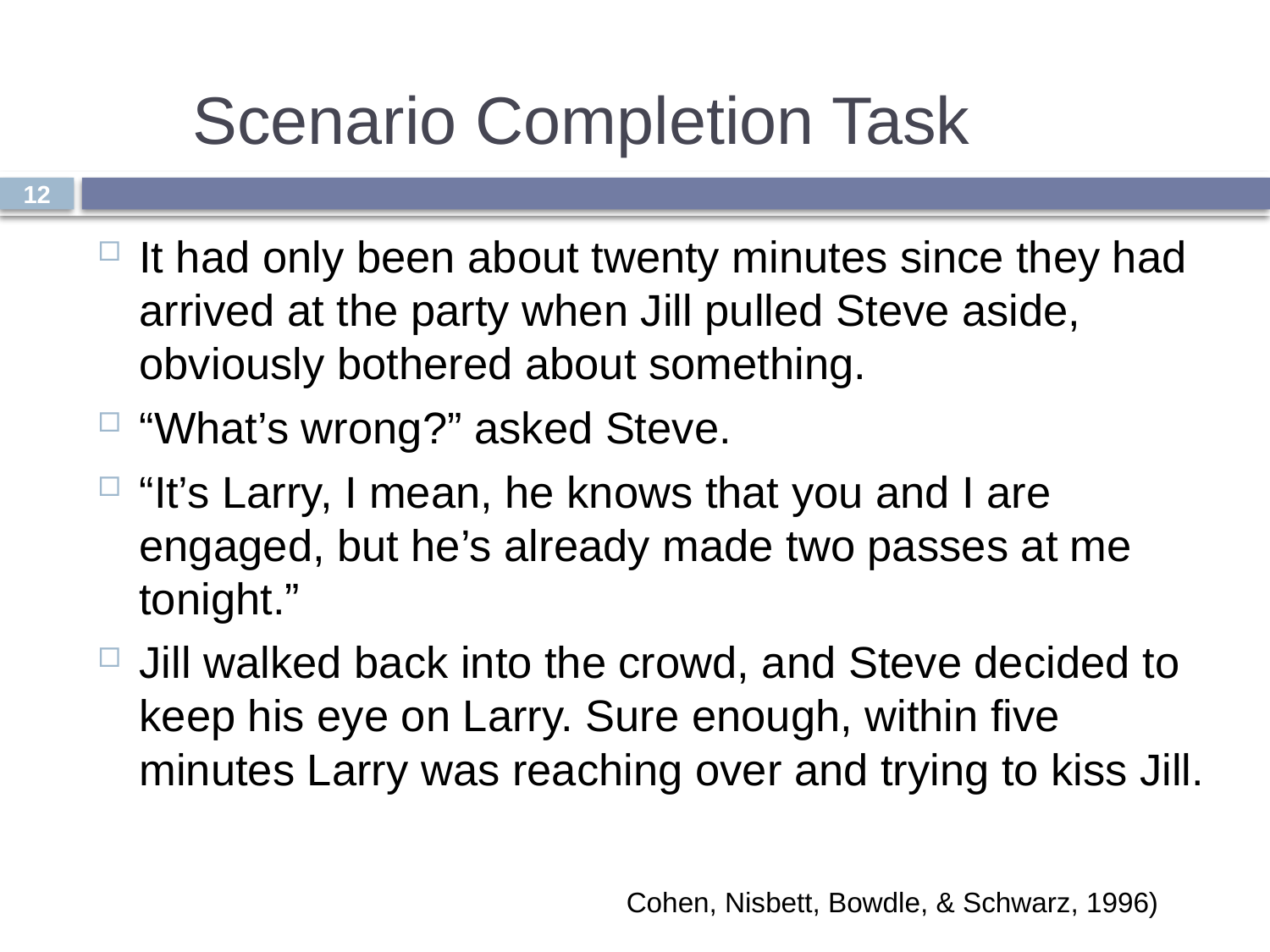

# Scenario Completion Task
12
It had only been about twenty minutes since they had arrived at the party when Jill pulled Steve aside, obviously bothered about something.
“What’s wrong?” asked Steve.
“It’s Larry, I mean, he knows that you and I are engaged, but he’s already made two passes at me tonight.”
Jill walked back into the crowd, and Steve decided to keep his eye on Larry. Sure enough, within five minutes Larry was reaching over and trying to kiss Jill.
Cohen, Nisbett, Bowdle, & Schwarz, 1996)